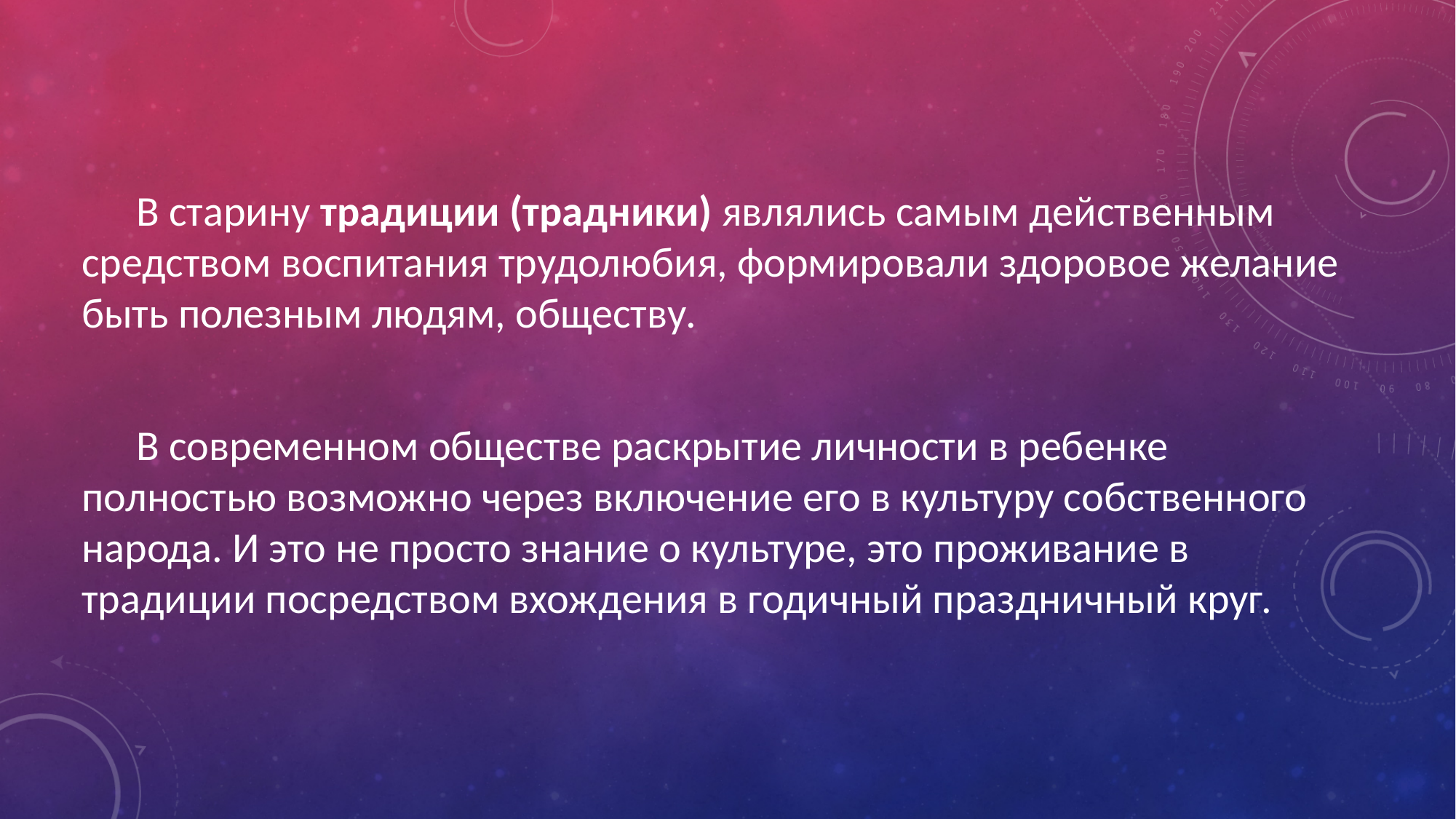

В старину традиции (традники) являлись самым действенным средством воспитания трудолюбия, формировали здоровое желание быть полезным людям, обществу.

В современном обществе раскрытие личности в ребенке полностью возможно через включение его в культуру собственного народа. И это не просто знание о культуре, это проживание в традиции посредством вхождения в годичный праздничный круг.